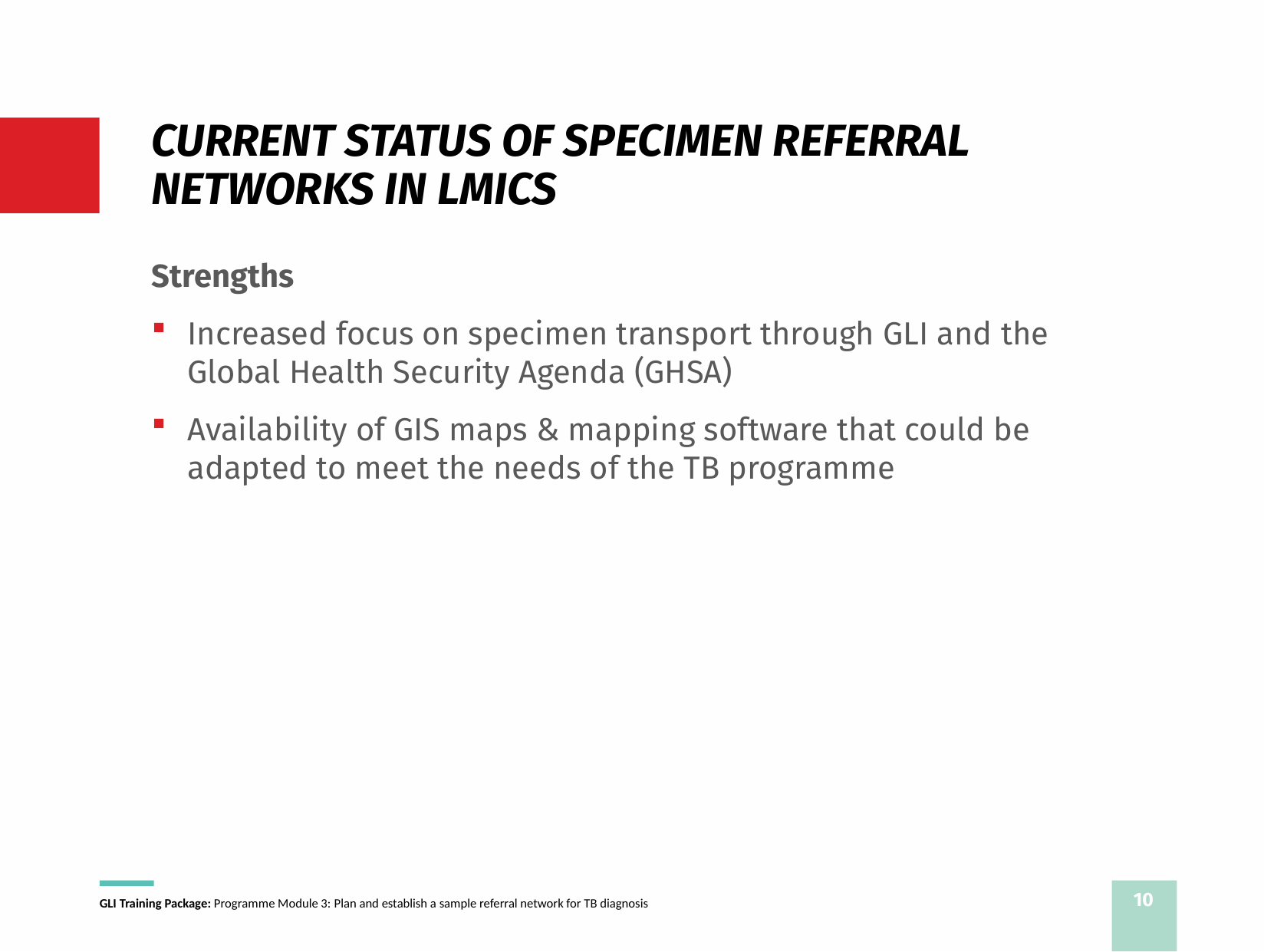

# CURRENT STATUS OF SPECIMEN REFERRAL NETWORKS IN LMICS
Strengths
Increased focus on specimen transport through GLI and the Global Health Security Agenda (GHSA)
Availability of GIS maps & mapping software that could be adapted to meet the needs of the TB programme